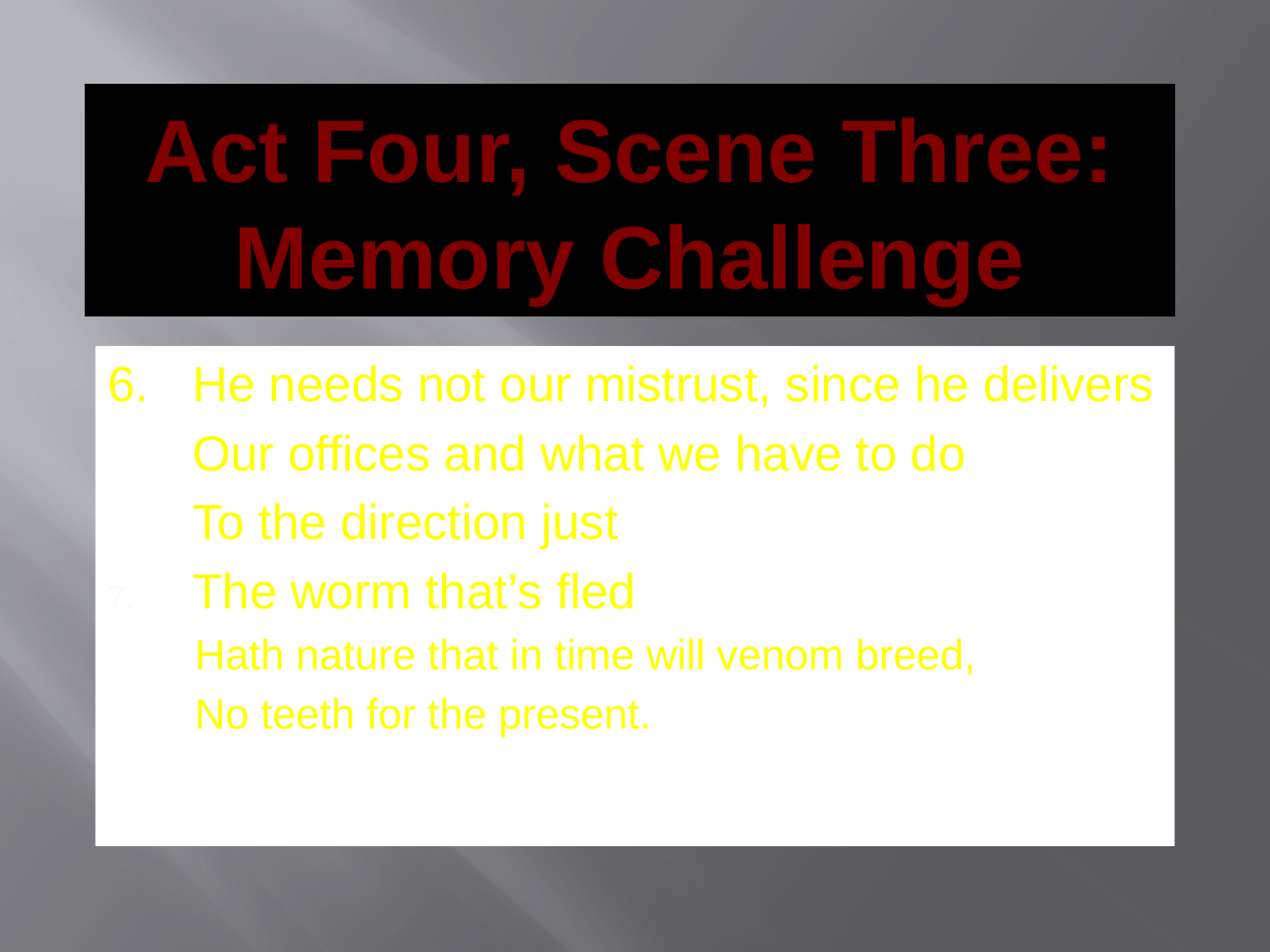

# Act Four, Scene Three: Memory Challenge
6.	He needs not our mistrust, since he delivers
	Our offices and what we have to do
	To the direction just
The worm that’s fled
  Hath nature that in time will venom breed,
  No teeth for the present.